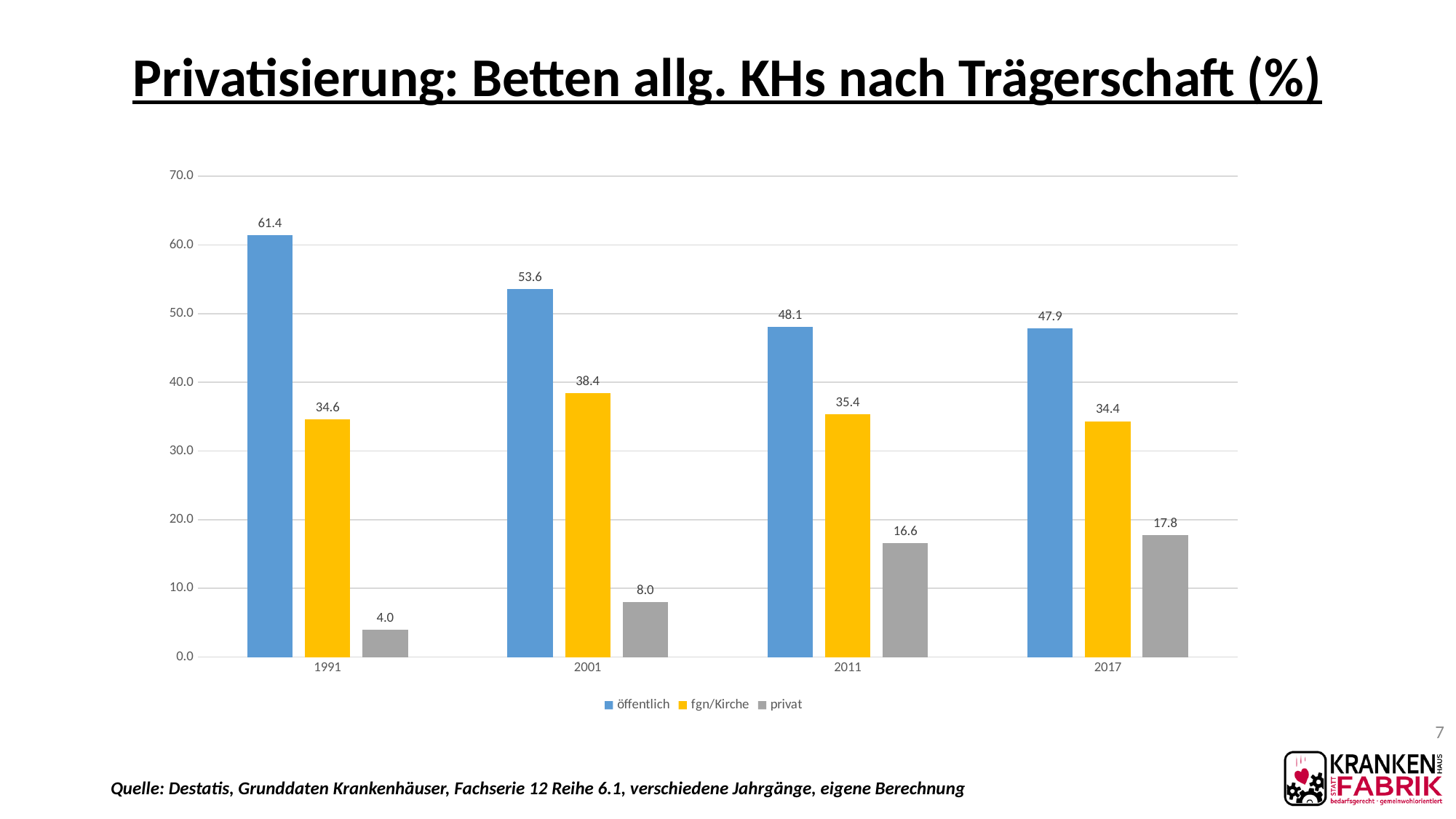

# Privatisierung: Betten allg. KHs nach Trägerschaft (%)

### Chart

| Category | öffentlich | fgn/Kirche | privat |
|---|---|---|---|
| 1991 | 61.396852892539876 | 34.58992464130633 | 4.013222466153797 |
| 2001 | 53.60935375269738 | 38.39381530367541 | 7.996830943627214 |
| 2011 | 48.05605806230505 | 35.37705358963346 | 16.56688834806148 |
| 2017 | 47.888458951322335 | 34.3500875785043 | 17.761453470173358 |
7
Quelle: Destatis, Grunddaten Krankenhäuser, Fachserie 12 Reihe 6.1, verschiedene Jahrgänge, eigene Berechnung